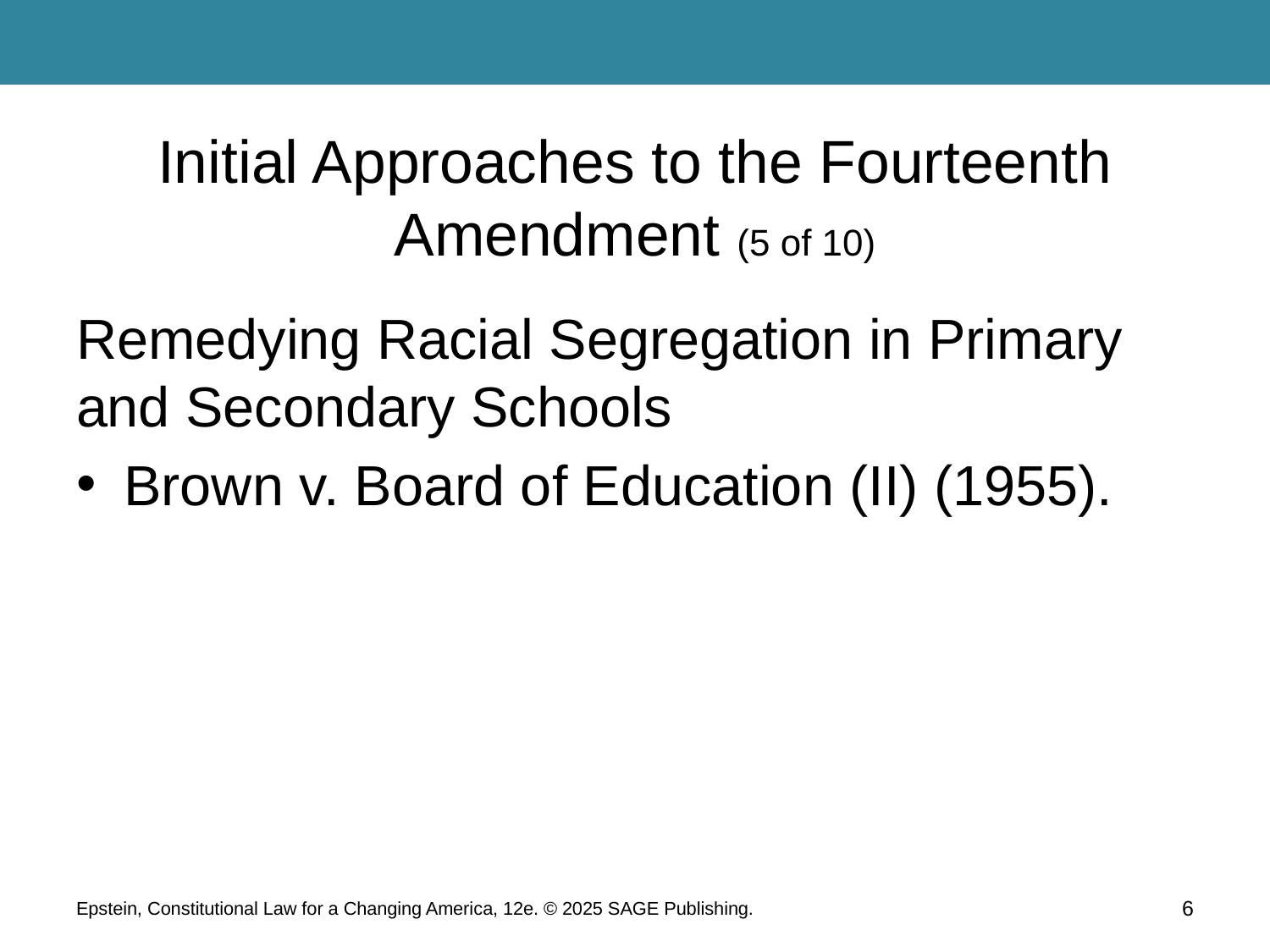

# Initial Approaches to the Fourteenth Amendment (5 of 10)
Remedying Racial Segregation in Primary and Secondary Schools
Brown v. Board of Education (II) (1955).
Epstein, Constitutional Law for a Changing America, 12e. © 2025 SAGE Publishing.
6